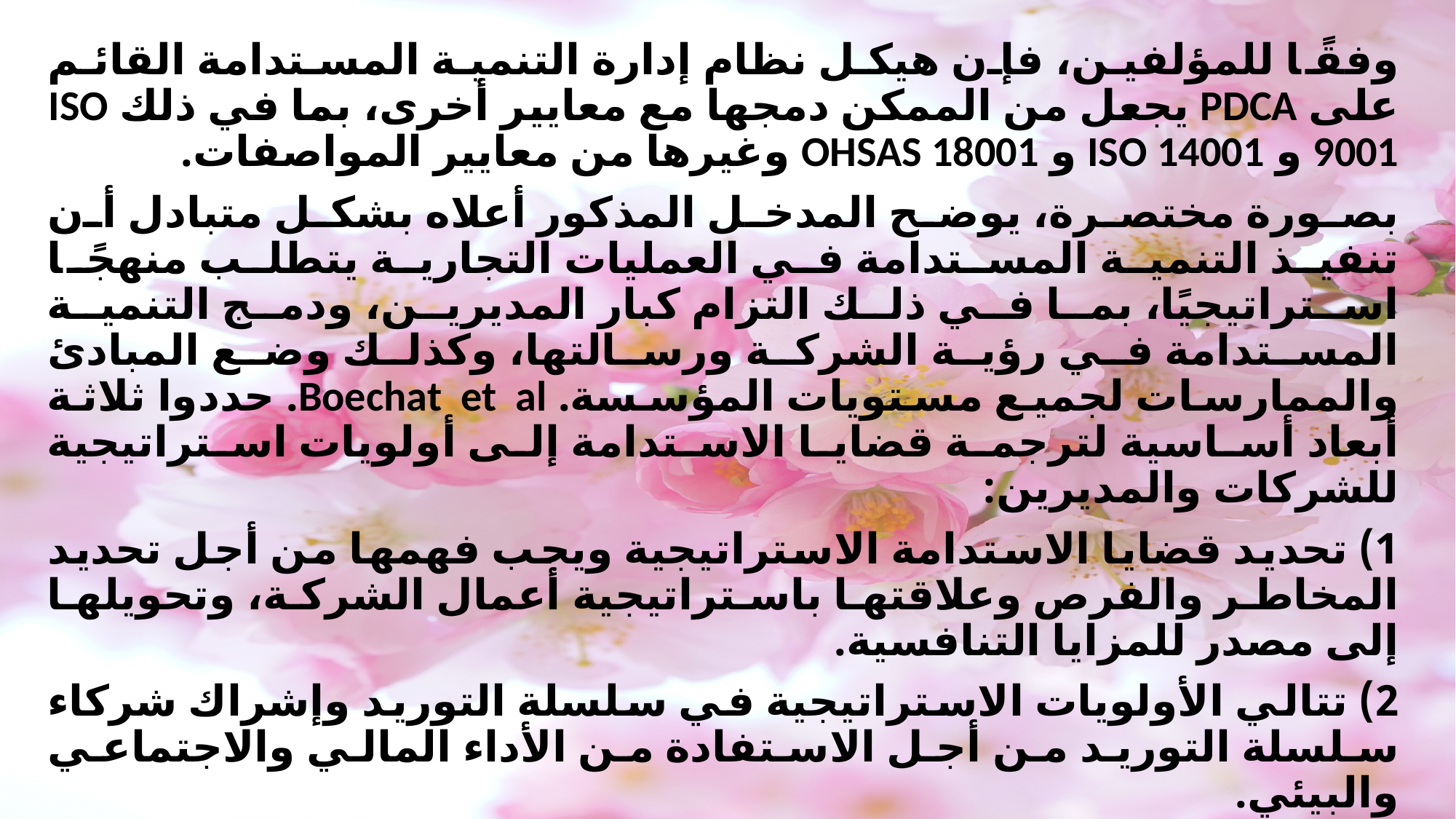

وفقًا للمؤلفين، فإن هيكل نظام إدارة التنمية المستدامة القائم على PDCA يجعل من الممكن دمجها مع معايير أخرى، بما في ذلك ISO 9001 و ISO 14001 و OHSAS 18001 وغيرها من معايير المواصفات.
بصورة مختصرة، يوضح المدخل المذكور أعلاه بشكل متبادل أن تنفيذ التنمية المستدامة في العمليات التجارية يتطلب منهجًا استراتيجيًا، بما في ذلك التزام كبار المديرين، ودمج التنمية المستدامة في رؤية الشركة ورسالتها، وكذلك وضع المبادئ والممارسات لجميع مستويات المؤسسة. Boechat et al. حددوا ثلاثة أبعاد أساسية لترجمة قضايا الاستدامة إلى أولويات استراتيجية للشركات والمديرين:
1) تحديد قضايا الاستدامة الاستراتيجية ويجب فهمها من أجل تحديد المخاطر والفرص وعلاقتها باستراتيجية أعمال الشركة، وتحويلها إلى مصدر للمزايا التنافسية.
2) تتالي الأولويات الاستراتيجية في سلسلة التوريد وإشراك شركاء سلسلة التوريد من أجل الاستفادة من الأداء المالي والاجتماعي والبيئي.
3) إشراك أقسام الشركات ووظائف الشركات التي تعزز الاستدامة في الشركة يجب أن تكون عملية يتم مشاركتها بين وحدات الاعمال المختلفة. بمجرد أن تحدد كل وحدة أنشطتها ذات الصلة، فإن تأثيرها الموحد سيفيد أداء الشركة الأساسي.
#